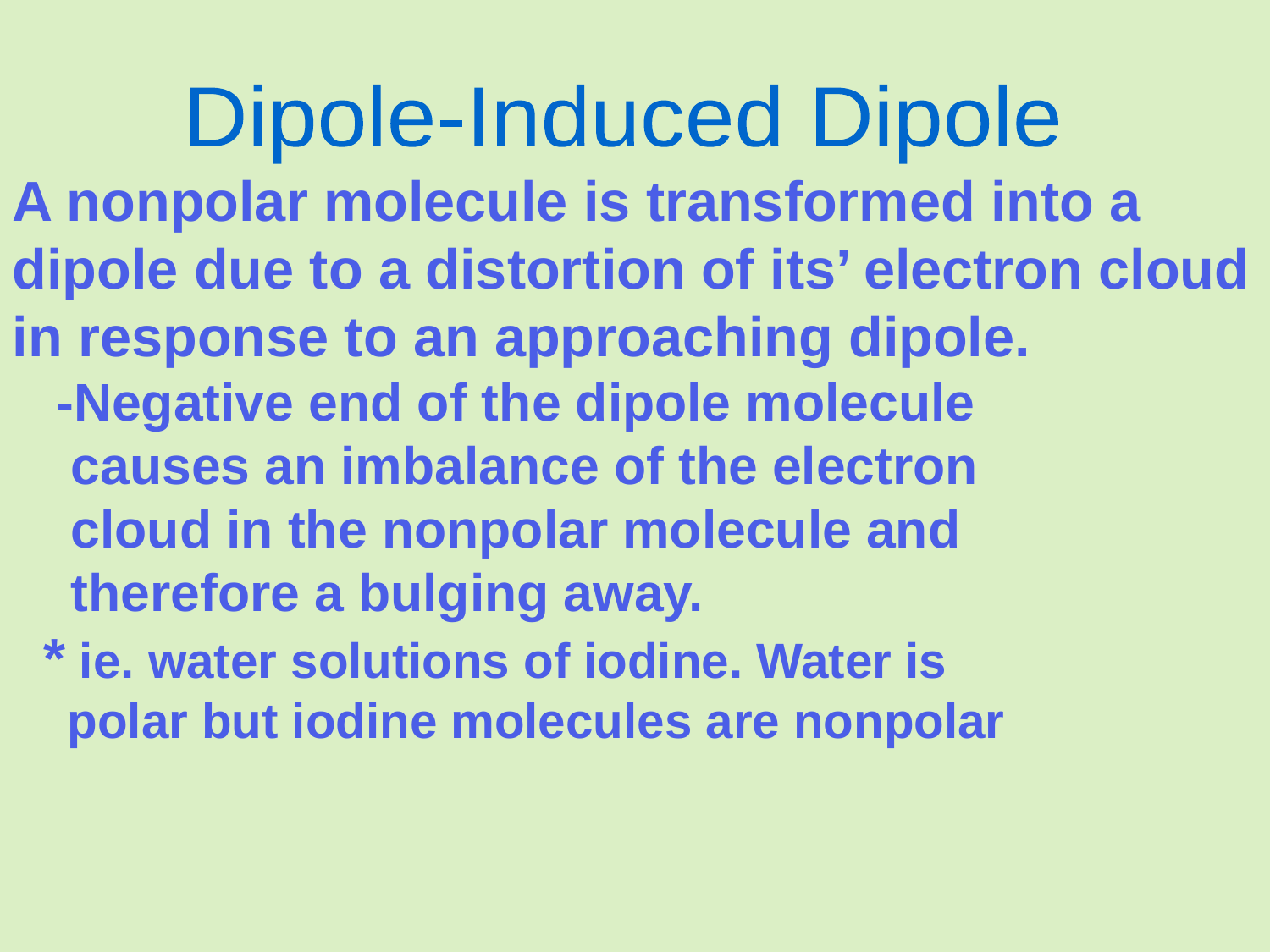

Dipole-Induced Dipole
A nonpolar molecule is transformed into a dipole due to a distortion of its’ electron cloud in response to an approaching dipole.
   -Negative end of the dipole molecule
    causes an imbalance of the electron
    cloud in the nonpolar molecule and
    therefore a bulging away.
  * ie. water solutions of iodine. Water is
    polar but iodine molecules are nonpolar